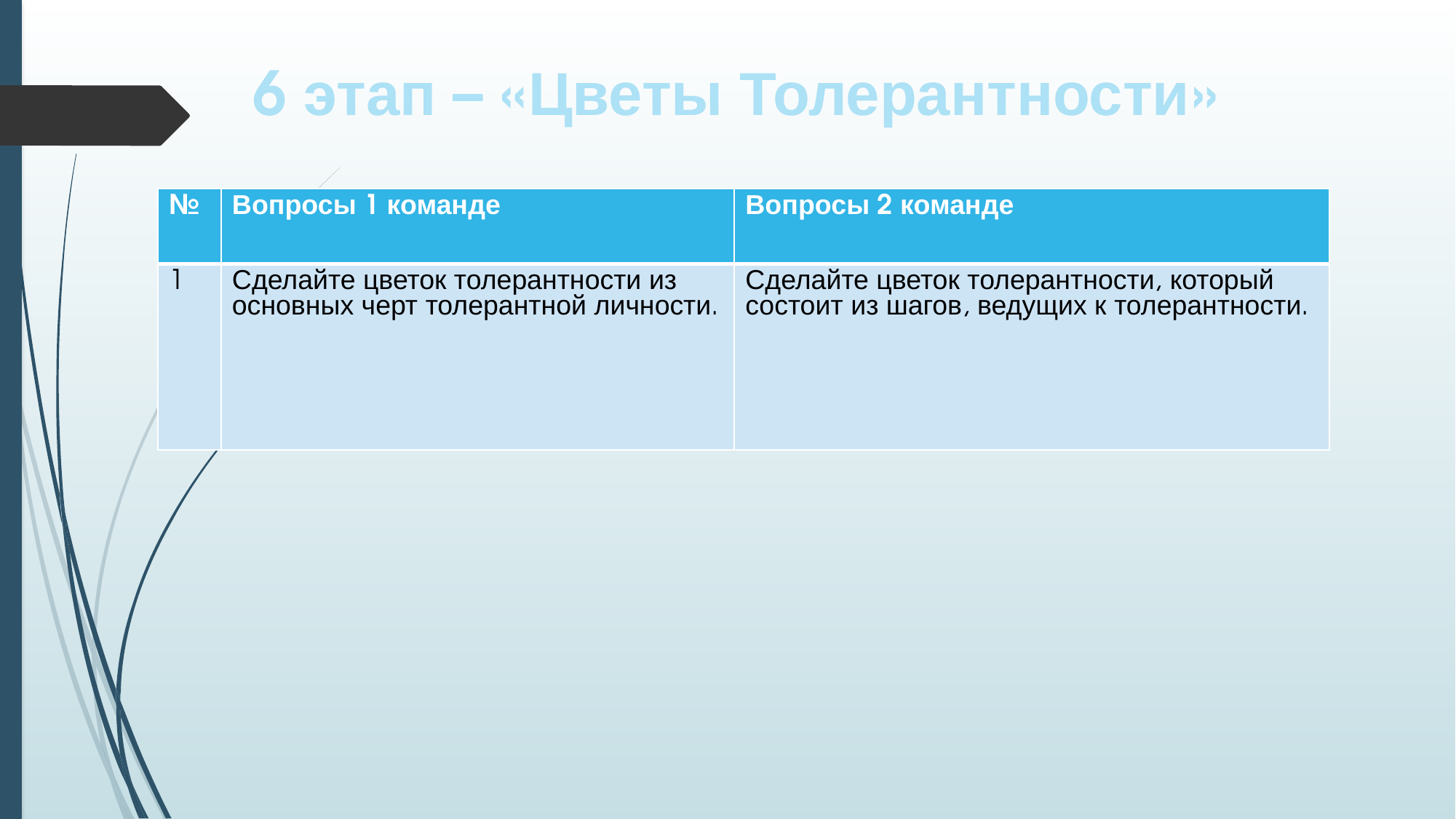

6 этап – «Цветы Толерантности»
| № | Вопросы 1 команде | Вопросы 2 команде |
| --- | --- | --- |
| 1 | Сделайте цветок толерантности из основных черт толерантной личности. | Сделайте цветок толерантности, который состоит из шагов, ведущих к толерантности. |